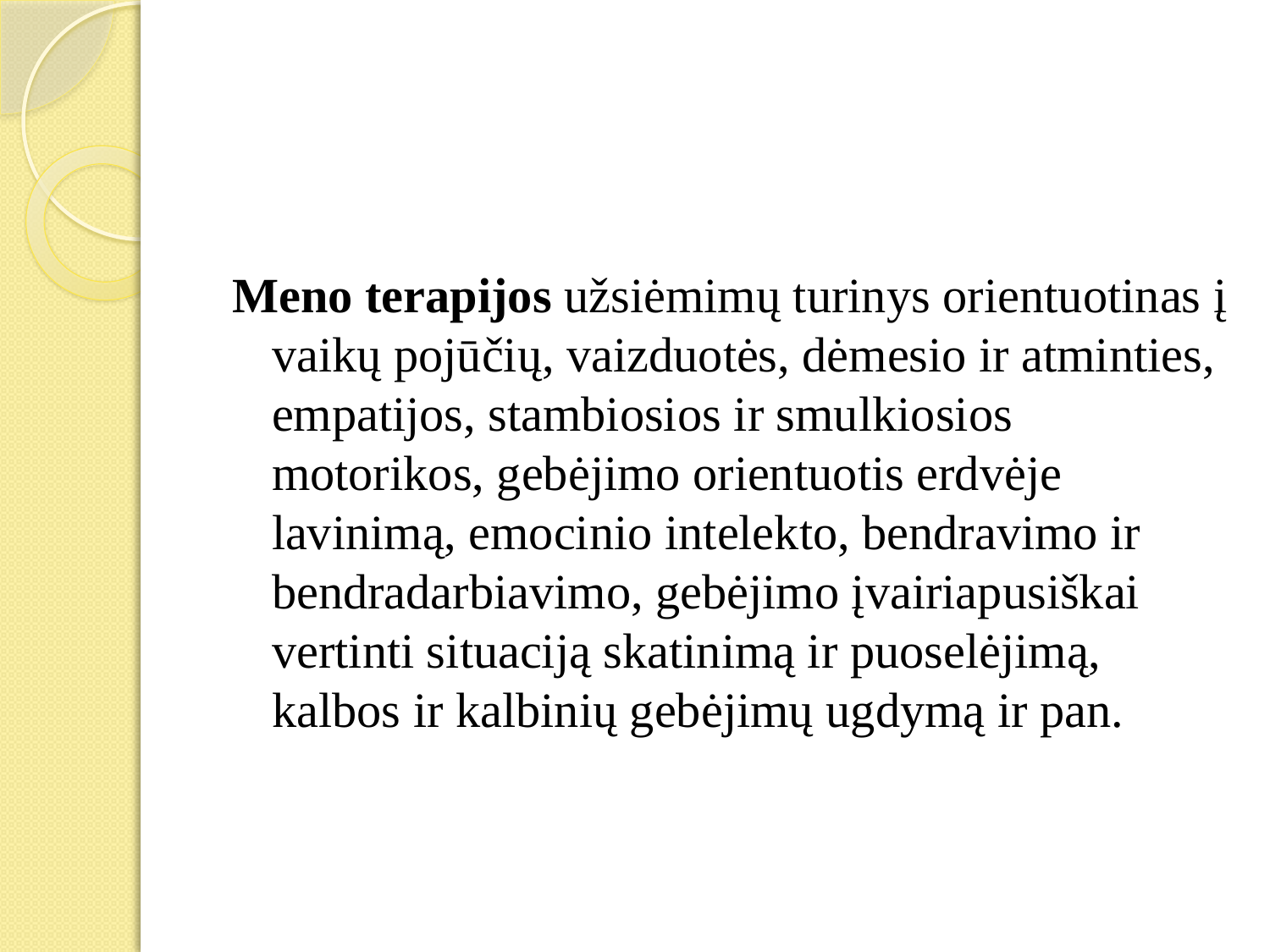

#

Meno terapijos užsiėmimų turinys orientuotinas į vaikų pojūčių, vaizduotės, dėmesio ir atminties, empatijos, stambiosios ir smulkiosios motorikos, gebėjimo orientuotis erdvėje lavinimą, emocinio intelekto, bendravimo ir bendradarbiavimo, gebėjimo įvairiapusiškai vertinti situaciją skatinimą ir puoselėjimą, kalbos ir kalbinių gebėjimų ugdymą ir pan.